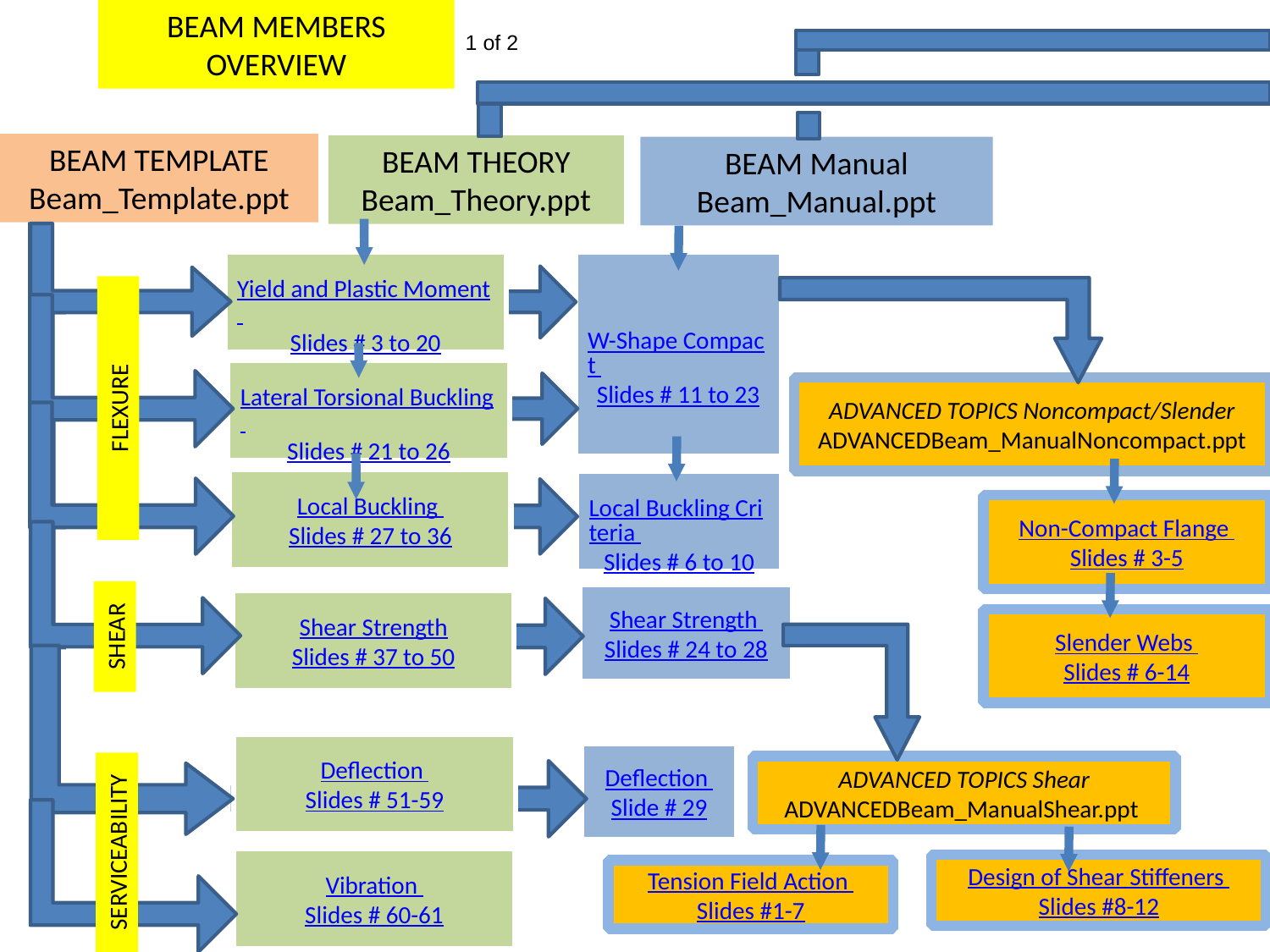

BEAM MEMBERS
OVERVIEW

1 of 2

BEAM TEMPLATE
Beam_Template.ppt
BEAM THEORY
Beam_Theory.ppt
BEAM Manual
Beam_Manual.ppt

Yield and Plastic Moment
Slides # 3 to 20
W-Shape Compact
Slides # 11 to 23

Lateral Torsional Buckling
Slides # 21 to 26

ADVANCED TOPICS Noncompact/Slender
ADVANCEDBeam_ManualNoncompact.ppt
FLEXURE

Local Buckling
Slides # 27 to 36
Local Buckling Criteria
Slides # 6 to 10

Non-Compact Flange
Slides # 3-5
Shear Strength
Slides # 24 to 28
Shear Strength
Slides # 37 to 50
Slender Webs
Slides # 6-14
SHEAR

Deflection
Slides # 51-59
Deflection
Slide # 29
ADVANCED TOPICS Shear
ADVANCEDBeam_ManualShear.ppt

SERVICEABILITY
Vibration
Slides # 60-61
Design of Shear Stiffeners
Slides #8-12
Tension Field Action
Slides #1-7